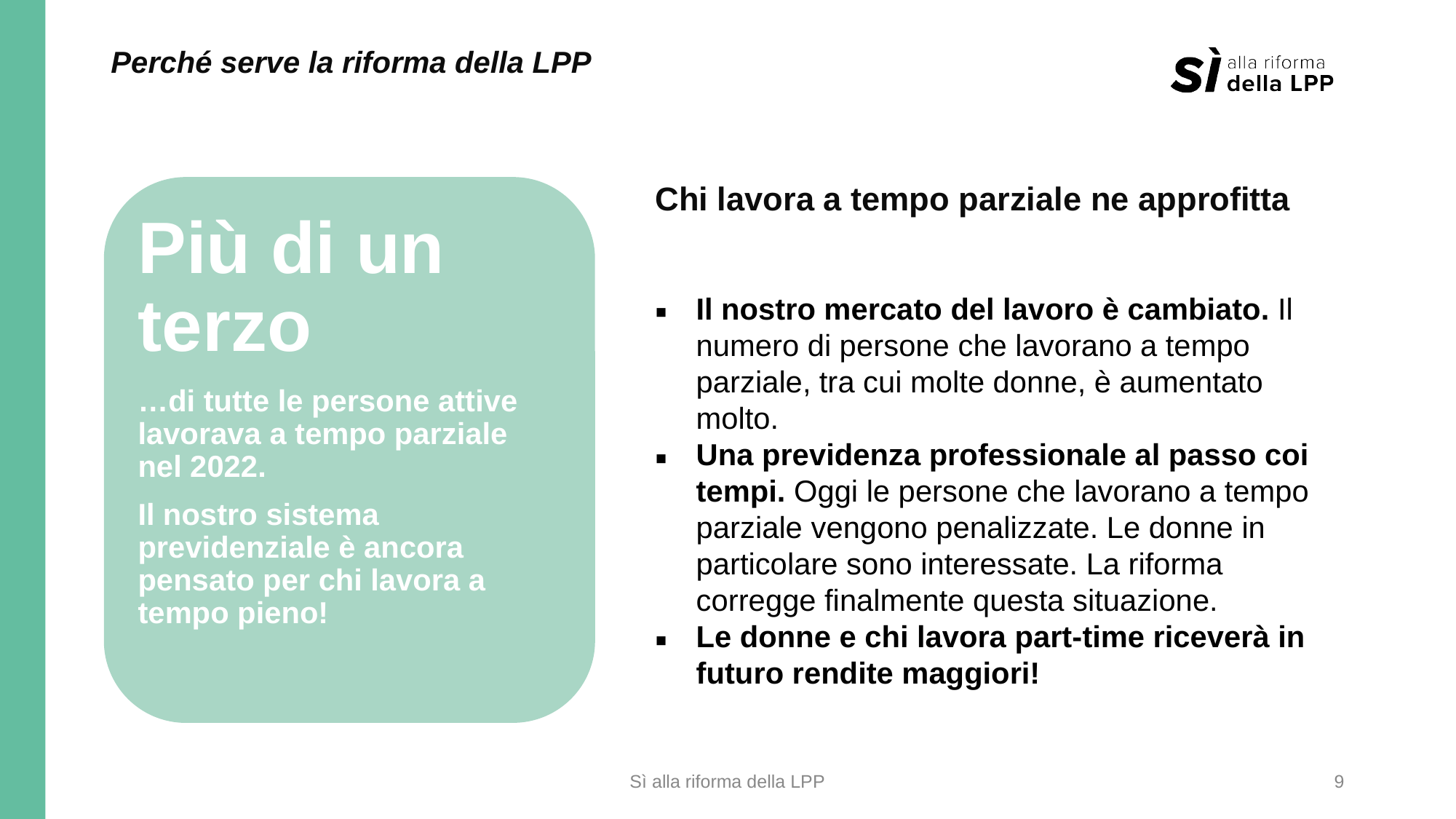

Perché serve la riforma della LPP

# Chi lavora a tempo parziale ne approfitta
Più di un terzo
Il nostro mercato del lavoro è cambiato. Il numero di persone che lavorano a tempo parziale, tra cui molte donne, è aumentato molto.
Una previdenza professionale al passo coi tempi. Oggi le persone che lavorano a tempo parziale vengono penalizzate. Le donne in particolare sono interessate. La riforma corregge finalmente questa situazione.
Le donne e chi lavora part-time riceverà in futuro rendite maggiori!
…di tutte le persone attive lavorava a tempo parziale nel 2022.
Il nostro sistema previdenziale è ancora pensato per chi lavora a tempo pieno!
Sì alla riforma della LPP
9